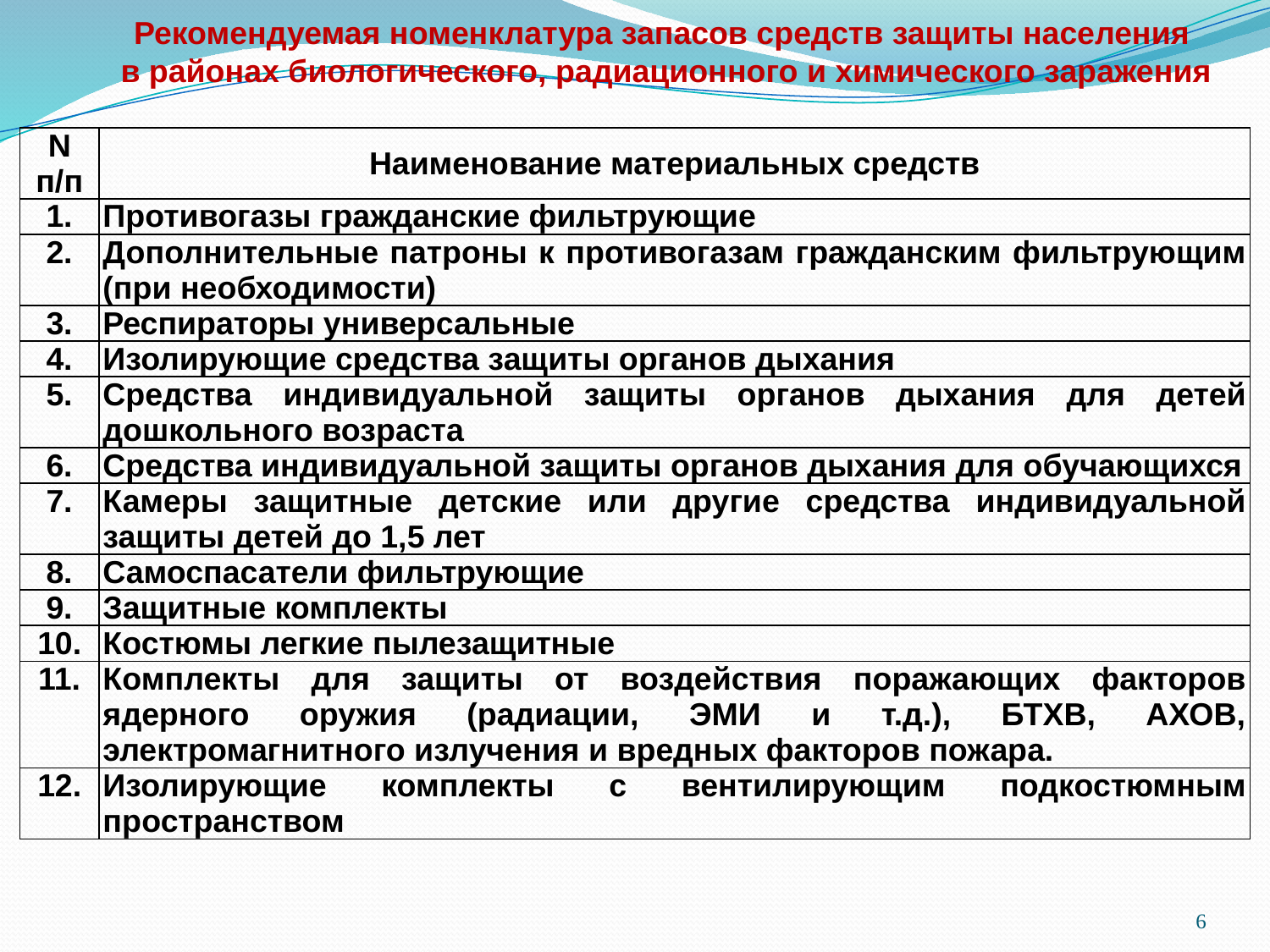

Рекомендуемая номенклатура запасов средств защиты населения
в районах биологического, радиационного и химического заражения
| N п/п | Наименование материальных средств |
| --- | --- |
| 1. | Противогазы гражданские фильтрующие |
| 2. | Дополнительные патроны к противогазам гражданским фильтрующим (при необходимости) |
| 3. | Респираторы универсальные |
| 4. | Изолирующие средства защиты органов дыхания |
| 5. | Средства индивидуальной защиты органов дыхания для детей дошкольного возраста |
| 6. | Средства индивидуальной защиты органов дыхания для обучающихся |
| 7. | Камеры защитные детские или другие средства индивидуальной защиты детей до 1,5 лет |
| 8. | Самоспасатели фильтрующие |
| 9. | Защитные комплекты |
| 10. | Костюмы легкие пылезащитные |
| 11. | Комплекты для защиты от воздействия поражающих факторов ядерного оружия (радиации, ЭМИ и т.д.), БТХВ, АХОВ, электромагнитного излучения и вредных факторов пожара. |
| 12. | Изолирующие комплекты с вентилирующим подкостюмным пространством |
6